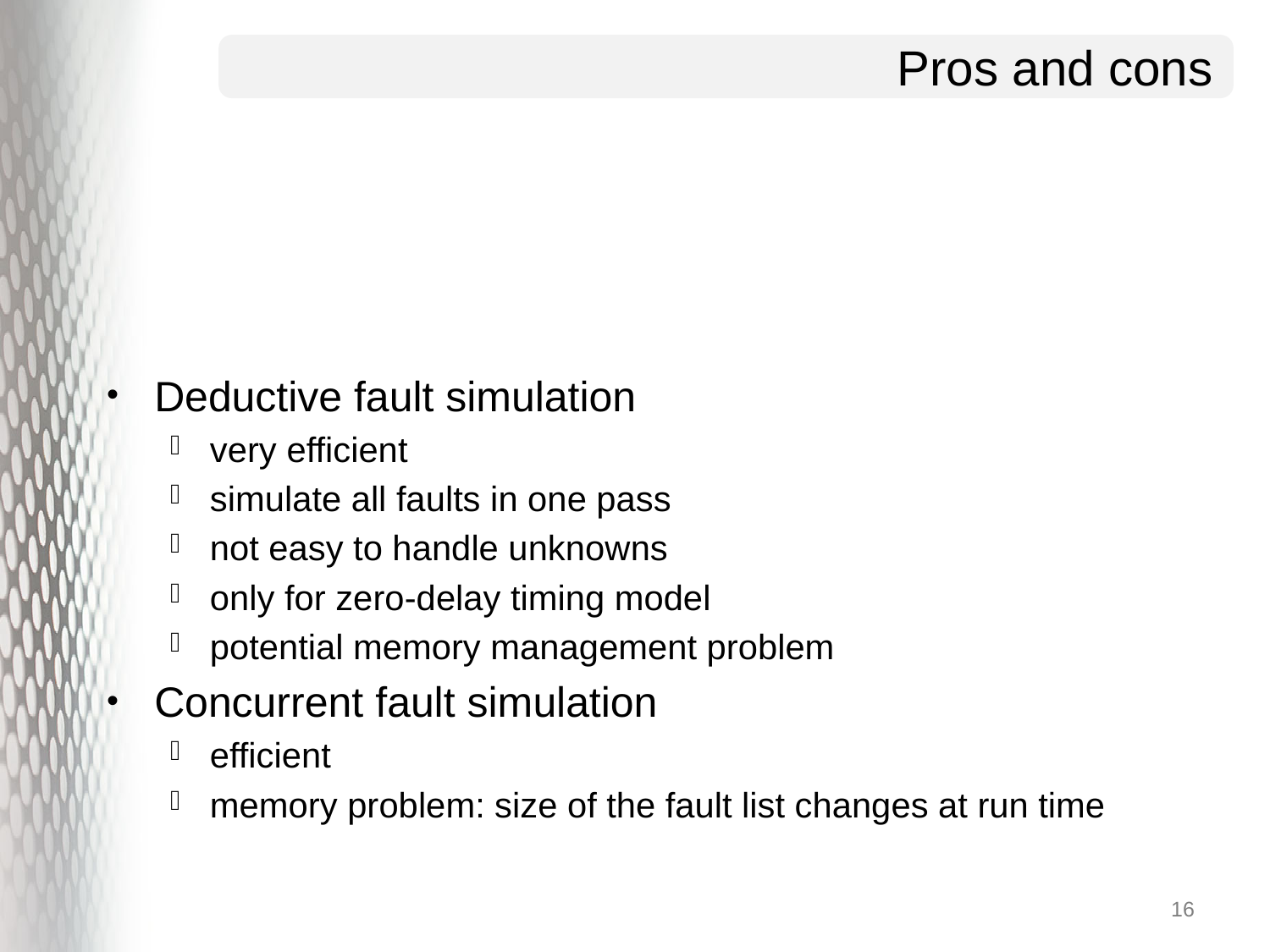

# Pros and cons
Deductive fault simulation
very efficient
simulate all faults in one pass
not easy to handle unknowns
only for zero-delay timing model
potential memory management problem
Concurrent fault simulation
efficient
memory problem: size of the fault list changes at run time